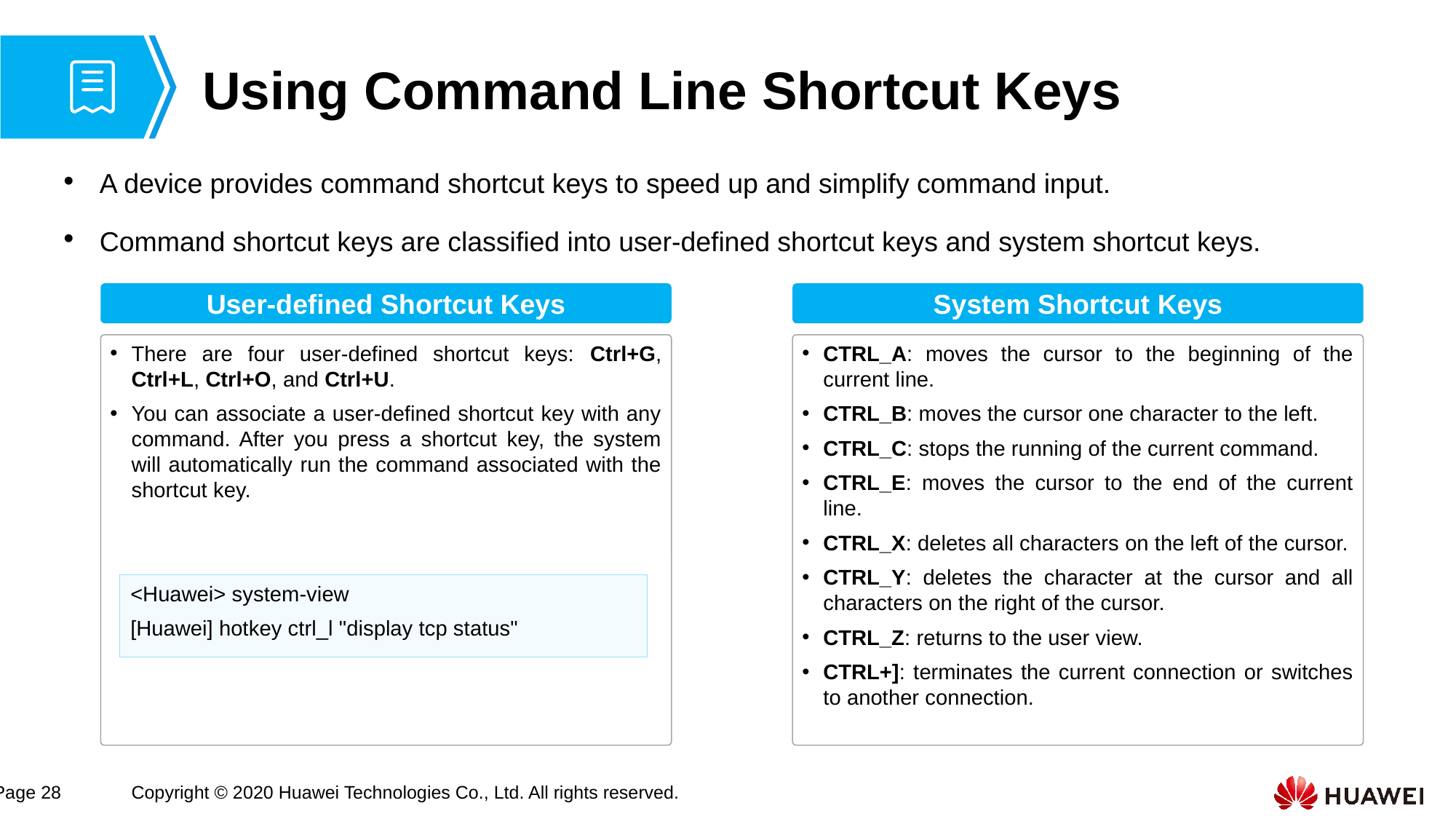

# Using Command Line Shortcut Keys
A device provides command shortcut keys to speed up and simplify command input.
Command shortcut keys are classified into user-defined shortcut keys and system shortcut keys.
User-defined Shortcut Keys
System Shortcut Keys
There are four user-defined shortcut keys: Ctrl+G, Ctrl+L, Ctrl+O, and Ctrl+U.
You can associate a user-defined shortcut key with any command. After you press a shortcut key, the system will automatically run the command associated with the shortcut key.
CTRL_A: moves the cursor to the beginning of the current line.
CTRL_B: moves the cursor one character to the left.
CTRL_C: stops the running of the current command.
CTRL_E: moves the cursor to the end of the current line.
CTRL_X: deletes all characters on the left of the cursor.
CTRL_Y: deletes the character at the cursor and all characters on the right of the cursor.
CTRL_Z: returns to the user view.
CTRL+]: terminates the current connection or switches to another connection.
<Huawei> system-view
[Huawei] hotkey ctrl_l "display tcp status"